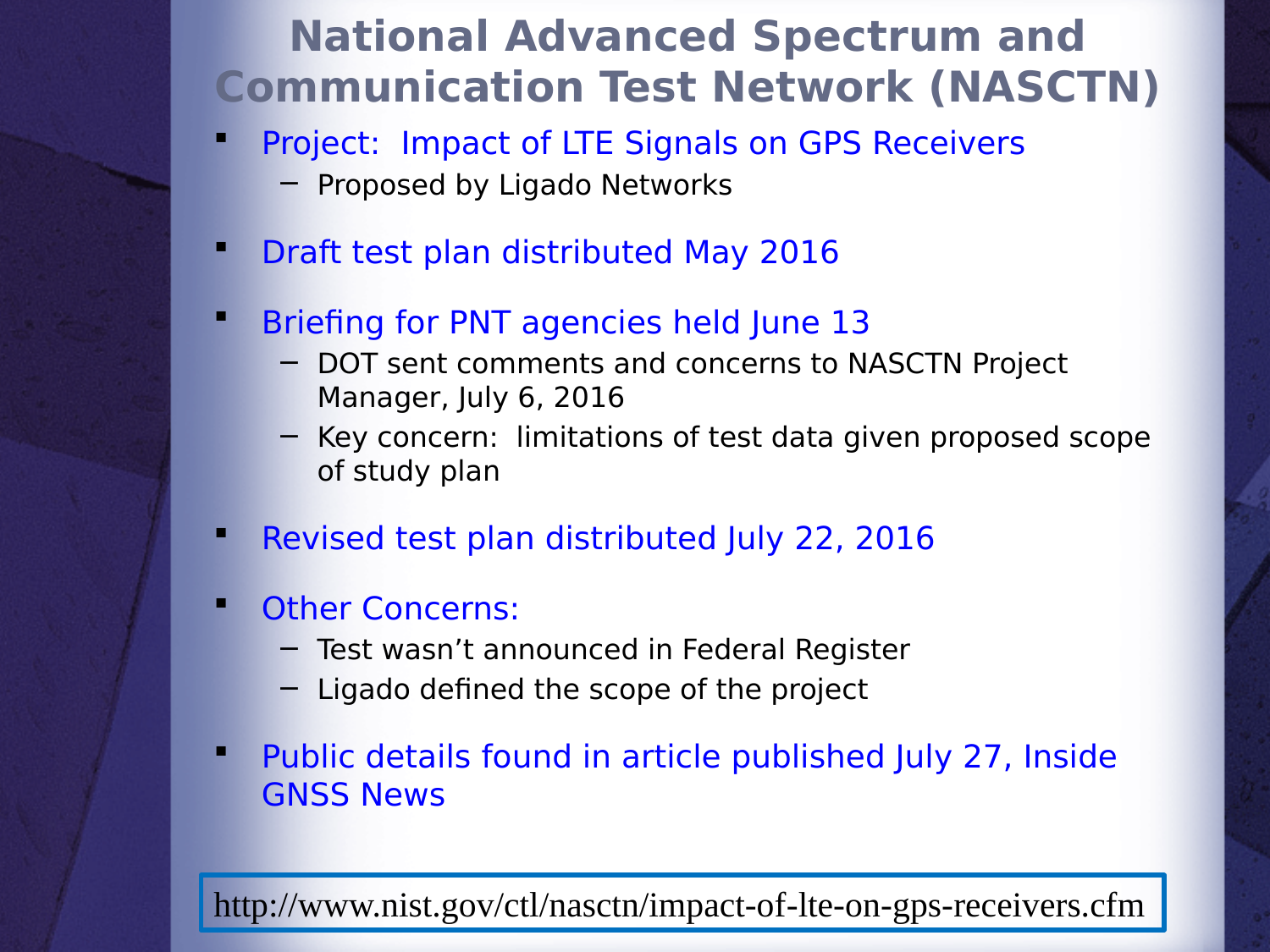

# National Advanced Spectrum and Communication Test Network (NASCTN)
Project:  Impact of LTE Signals on GPS Receivers
Proposed by Ligado Networks
Draft test plan distributed May 2016
Briefing for PNT agencies held June 13
DOT sent comments and concerns to NASCTN Project Manager, July 6, 2016
Key concern:  limitations of test data given proposed scope of study plan
Revised test plan distributed July 22, 2016
Other Concerns:
Test wasn’t announced in Federal Register
Ligado defined the scope of the project
Public details found in article published July 27, Inside GNSS News
http://www.nist.gov/ctl/nasctn/impact-of-lte-on-gps-receivers.cfm